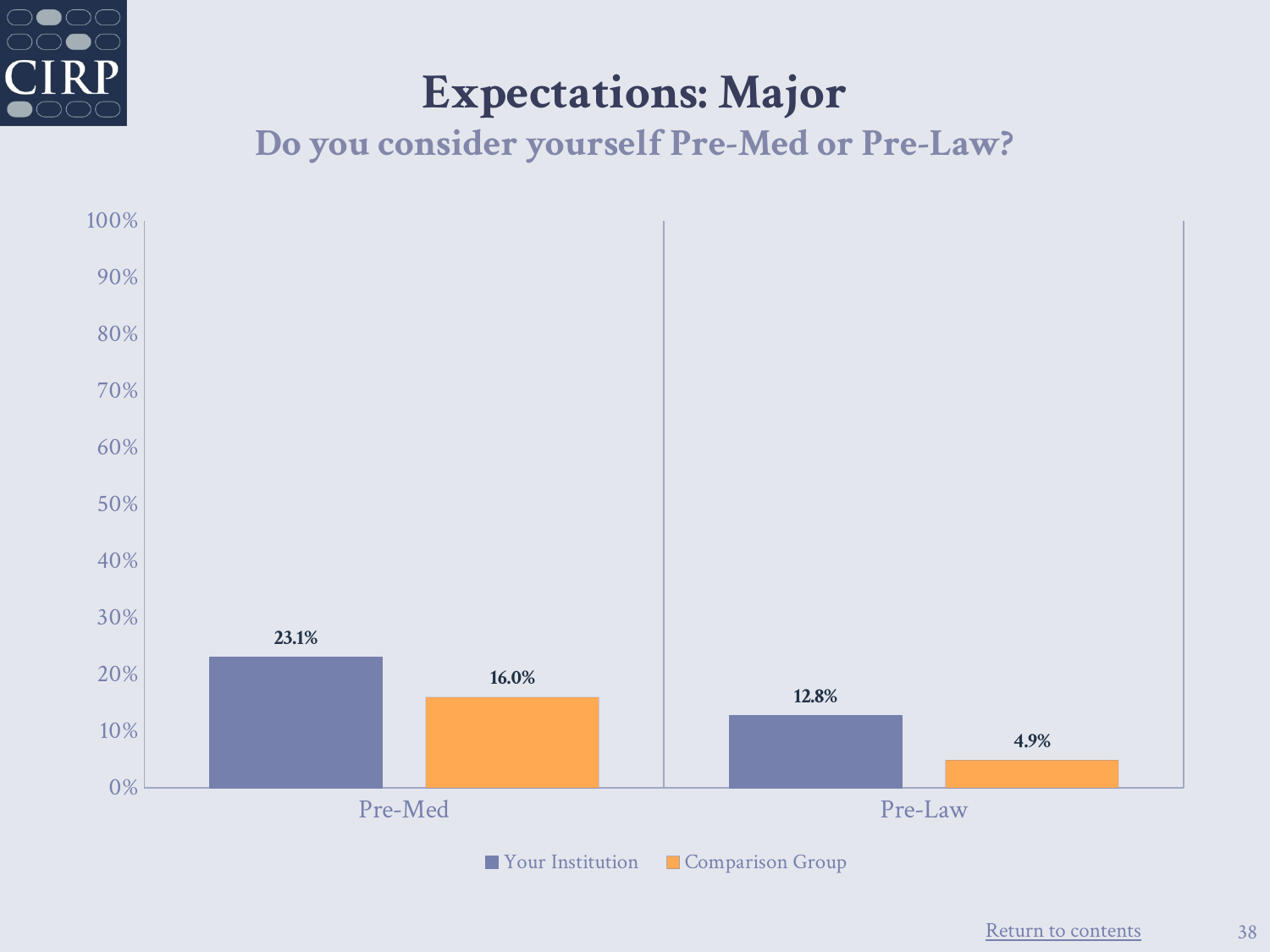

# Expectations: Major Do you consider yourself Pre-Med or Pre-Law?

### Chart

| Category | Your Institution | Comparison Group |
|---|---|---|
| Pre-Med | 0.231 | 0.16 |
| Pre-Law | 0.128 | 0.049 |
38